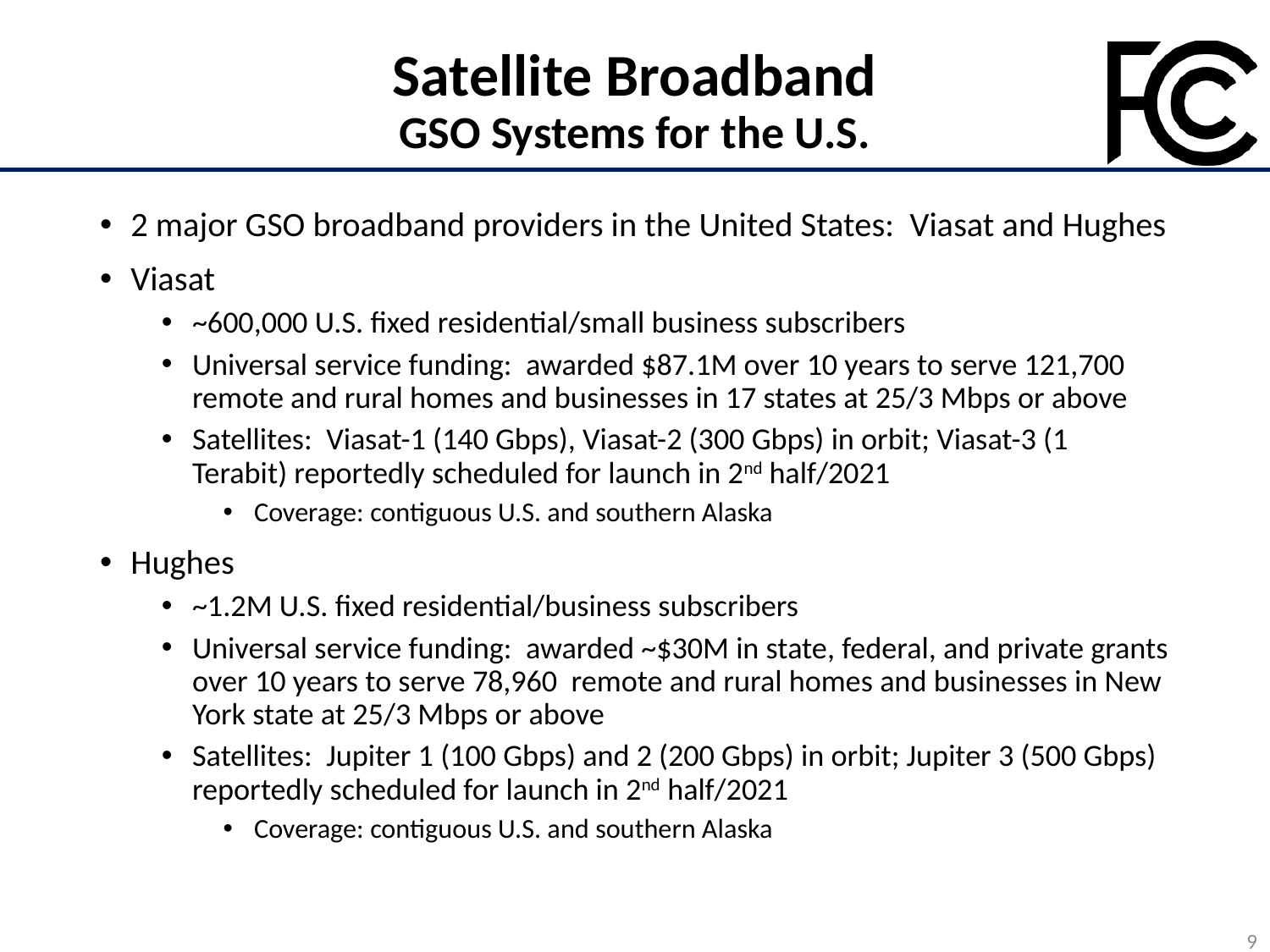

# Satellite Broadband GSO Systems for the U.S.
2 major GSO broadband providers in the United States:  Viasat and Hughes
Viasat
~600,000 U.S. fixed residential/small business subscribers
Universal service funding:  awarded $87.1M over 10 years to serve 121,700 remote and rural homes and businesses in 17 states at 25/3 Mbps or above
Satellites:  Viasat-1 (140 Gbps), Viasat-2 (300 Gbps) in orbit; Viasat-3 (1 Terabit) reportedly scheduled for launch in 2nd half/2021
Coverage: contiguous U.S. and southern Alaska
Hughes
~1.2M U.S. fixed residential/business subscribers
Universal service funding:  awarded ~$30M in state, federal, and private grants over 10 years to serve 78,960  remote and rural homes and businesses in New York state at 25/3 Mbps or above
Satellites:  Jupiter 1 (100 Gbps) and 2 (200 Gbps) in orbit; Jupiter 3 (500 Gbps) reportedly scheduled for launch in 2nd half/2021
Coverage: contiguous U.S. and southern Alaska

9